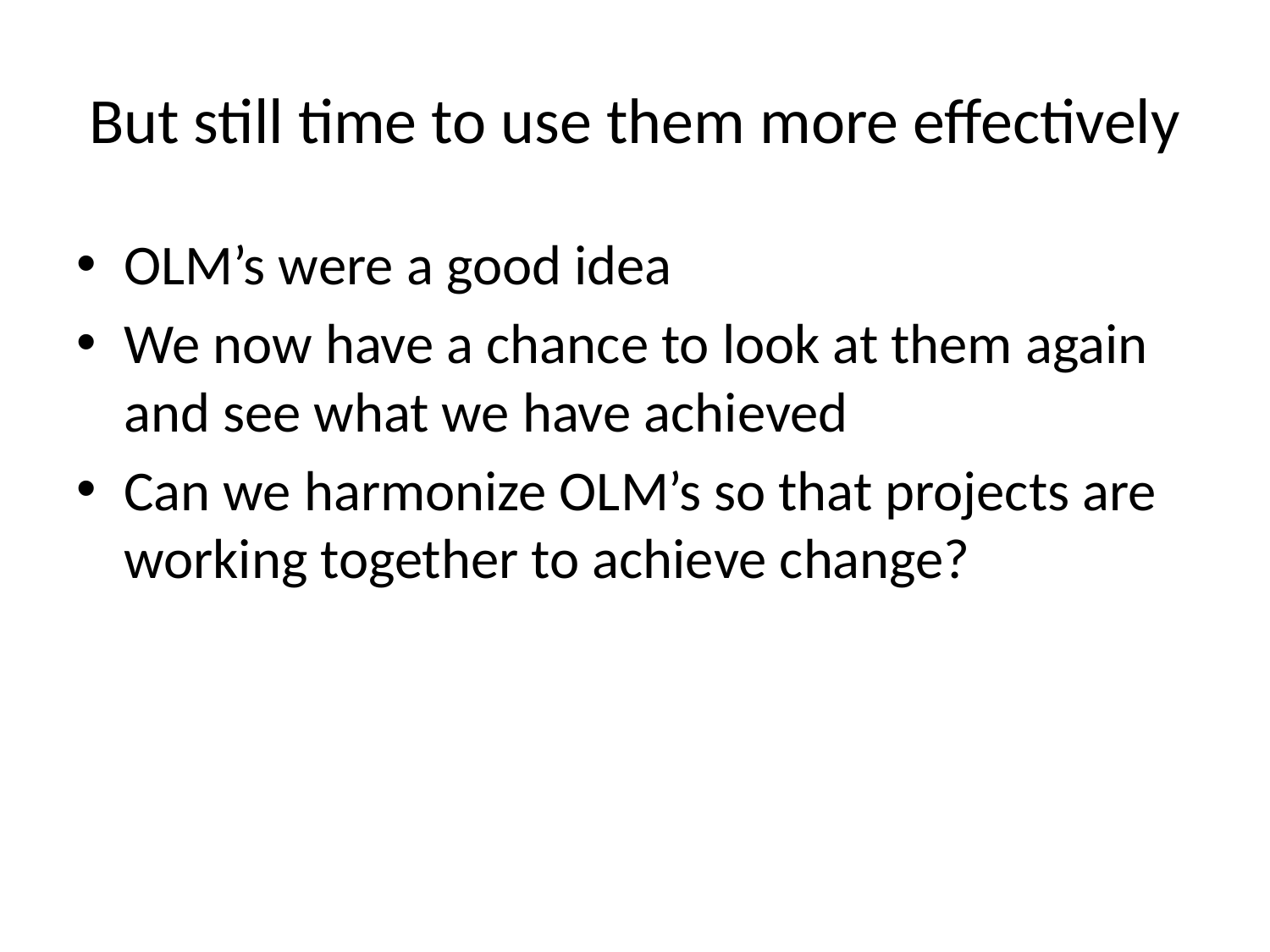

# But still time to use them more effectively
OLM’s were a good idea
We now have a chance to look at them again and see what we have achieved
Can we harmonize OLM’s so that projects are working together to achieve change?